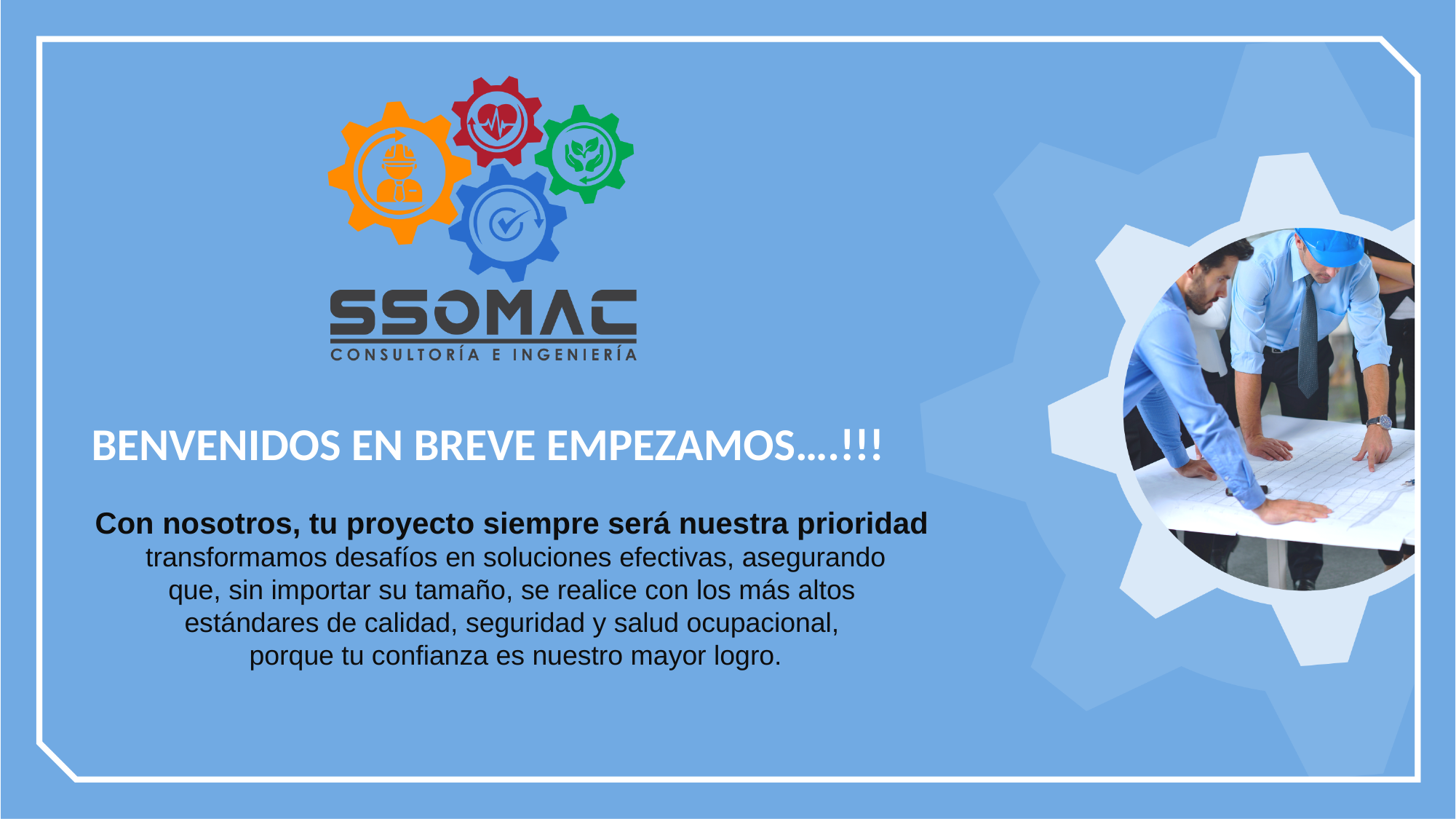

BENVENIDOS EN BREVE EMPEZAMOS….!!!
Con nosotros, tu proyecto siempre será nuestra prioridad
transformamos desafíos en soluciones efectivas, asegurando
que, sin importar su tamaño, se realice con los más altos
estándares de calidad, seguridad y salud ocupacional,
porque tu confianza es nuestro mayor logro.